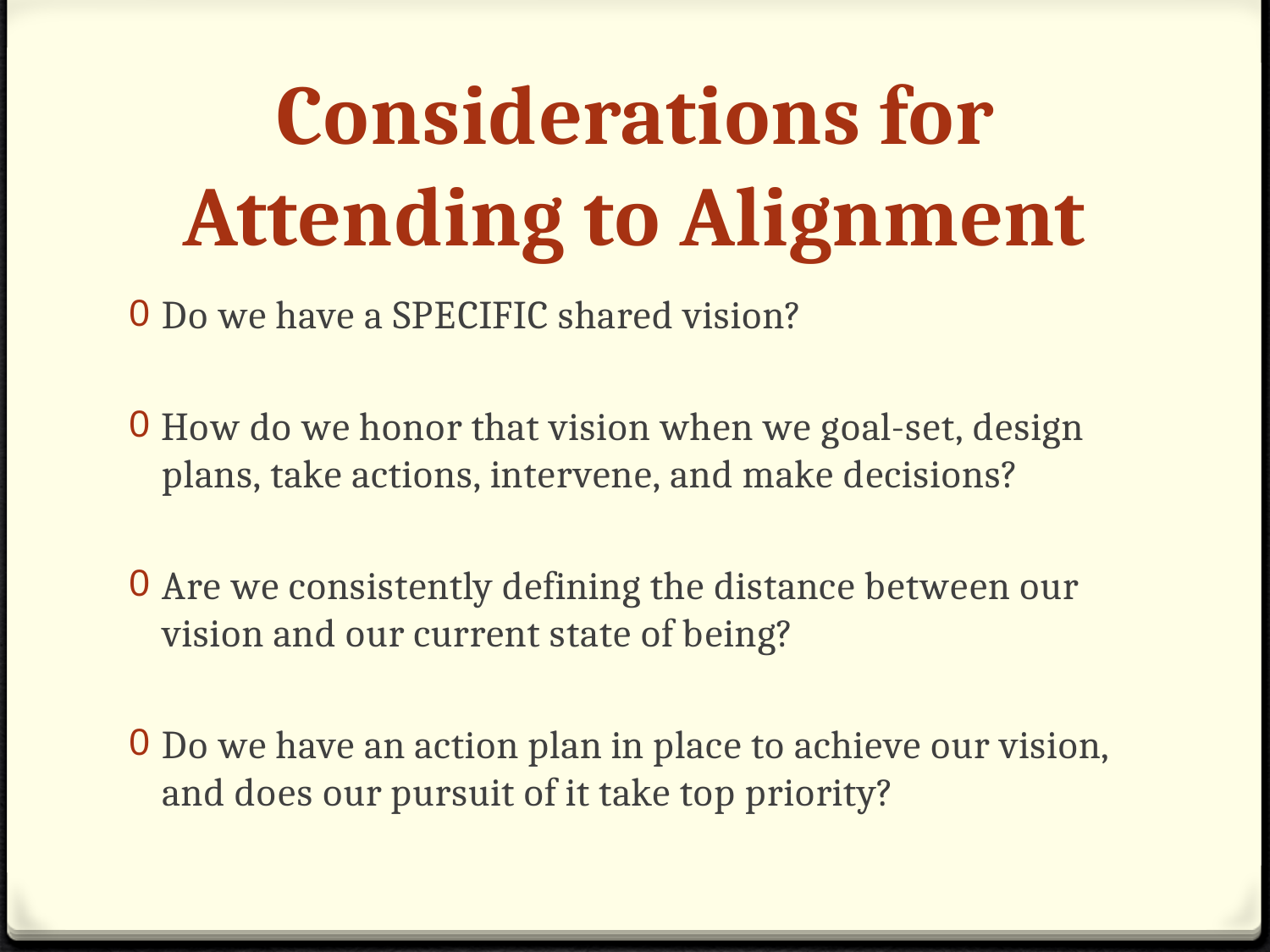

# Considerations for Attending to Alignment
Do we have a SPECIFIC shared vision?

How do we honor that vision when we goal-set, design plans, take actions, intervene, and make decisions?

Are we consistently defining the distance between our vision and our current state of being?

Do we have an action plan in place to achieve our vision, and does our pursuit of it take top priority?